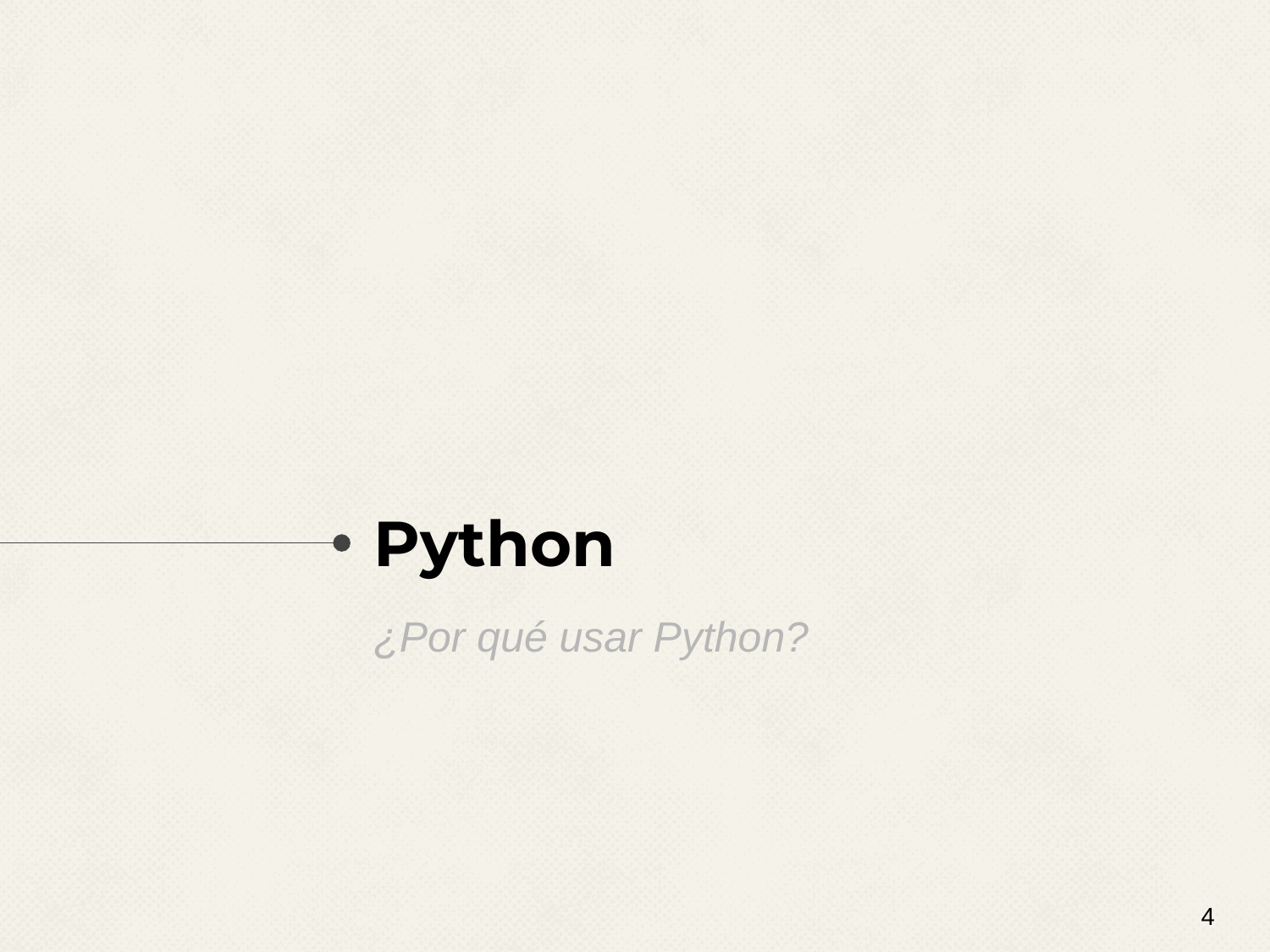

# Python
¿Por qué usar Python?
4